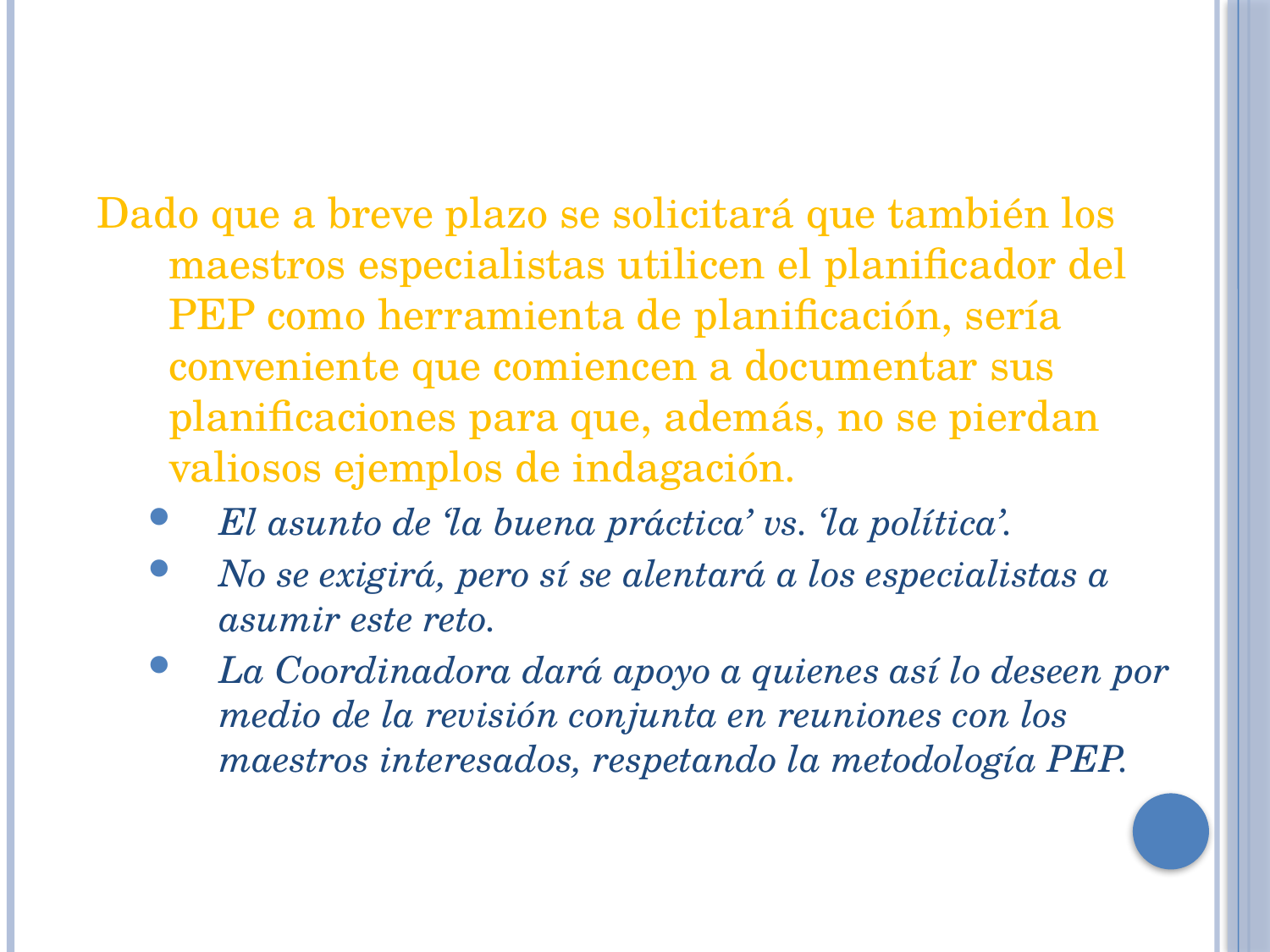

Dado que a breve plazo se solicitará que también los maestros especialistas utilicen el planificador del PEP como herramienta de planificación, sería conveniente que comiencen a documentar sus planificaciones para que, además, no se pierdan valiosos ejemplos de indagación.
El asunto de ‘la buena práctica’ vs. ‘la política’.
No se exigirá, pero sí se alentará a los especialistas a asumir este reto.
La Coordinadora dará apoyo a quienes así lo deseen por medio de la revisión conjunta en reuniones con los maestros interesados, respetando la metodología PEP.